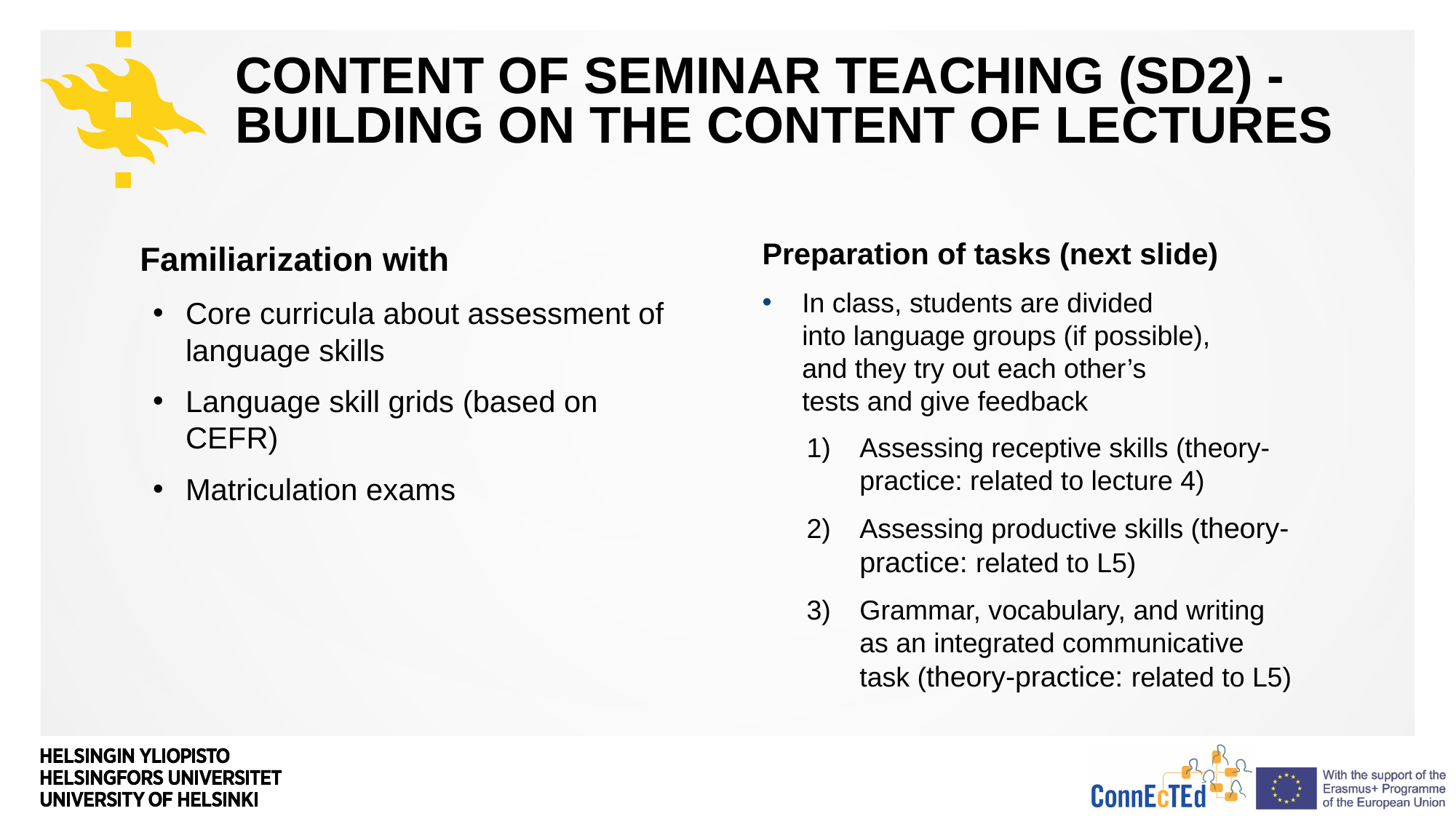

# CONTENT OF seminar teaching (sd2) -building on the content of lectures
Preparation of tasks (next slide)
In class, students are divided into language groups (if possible), and they try out each other’s tests and give feedback
Assessing receptive skills (theory-practice: related to lecture 4)
Assessing productive skills (theory-practice: related to L5)
Grammar, vocabulary, and writing as an integrated communicative task (theory-practice: related to L5)

Familiarization with
Core curricula about assessment of language skills
Language skill grids (based on CEFR)
Matriculation exams